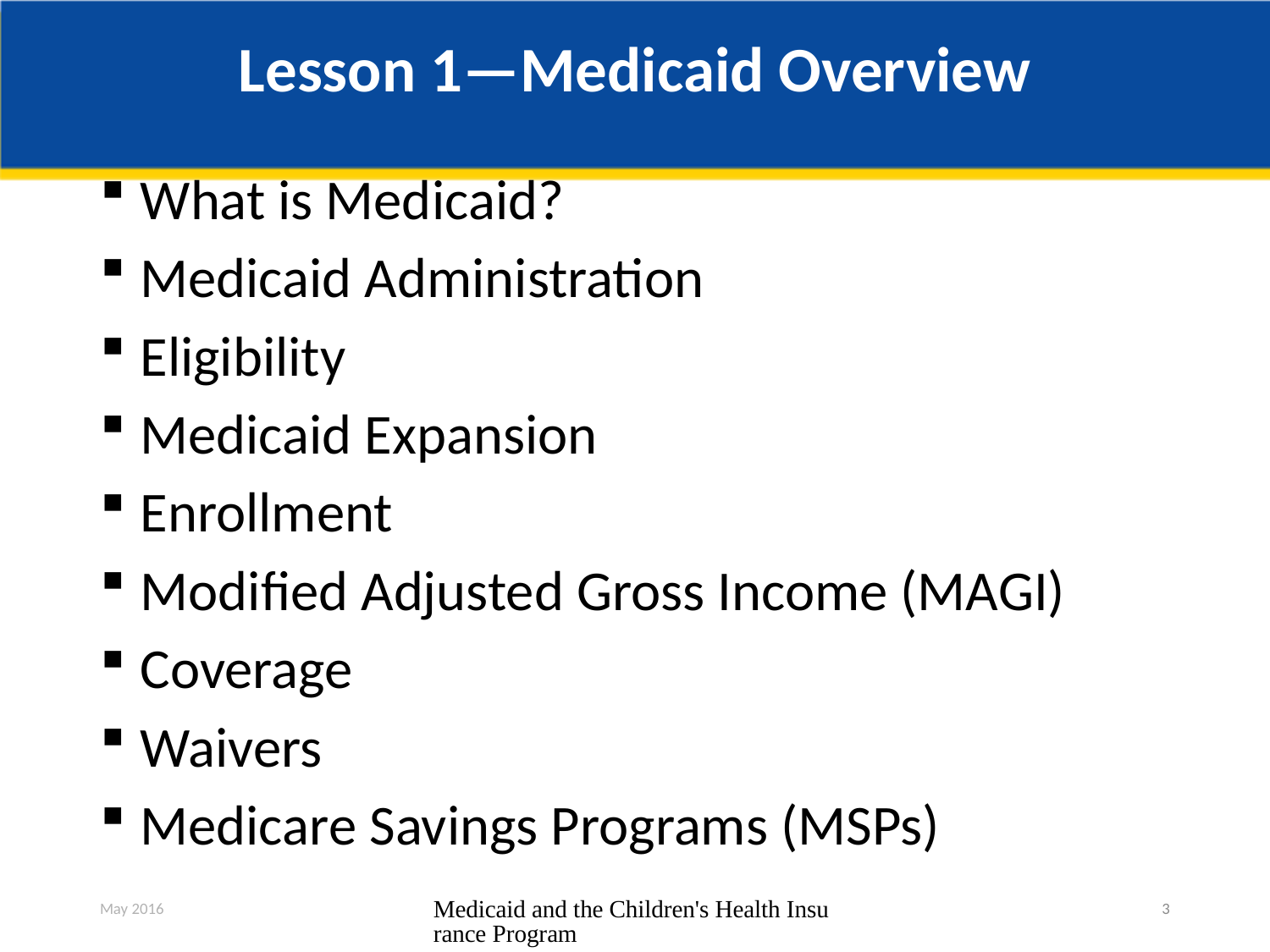

# Lesson 1—Medicaid Overview
What is Medicaid?
Medicaid Administration
Eligibility
Medicaid Expansion
Enrollment
Modified Adjusted Gross Income (MAGI)
Coverage
Waivers
Medicare Savings Programs (MSPs)

May 2016
Medicaid and the Children's Health Insurance Program
3